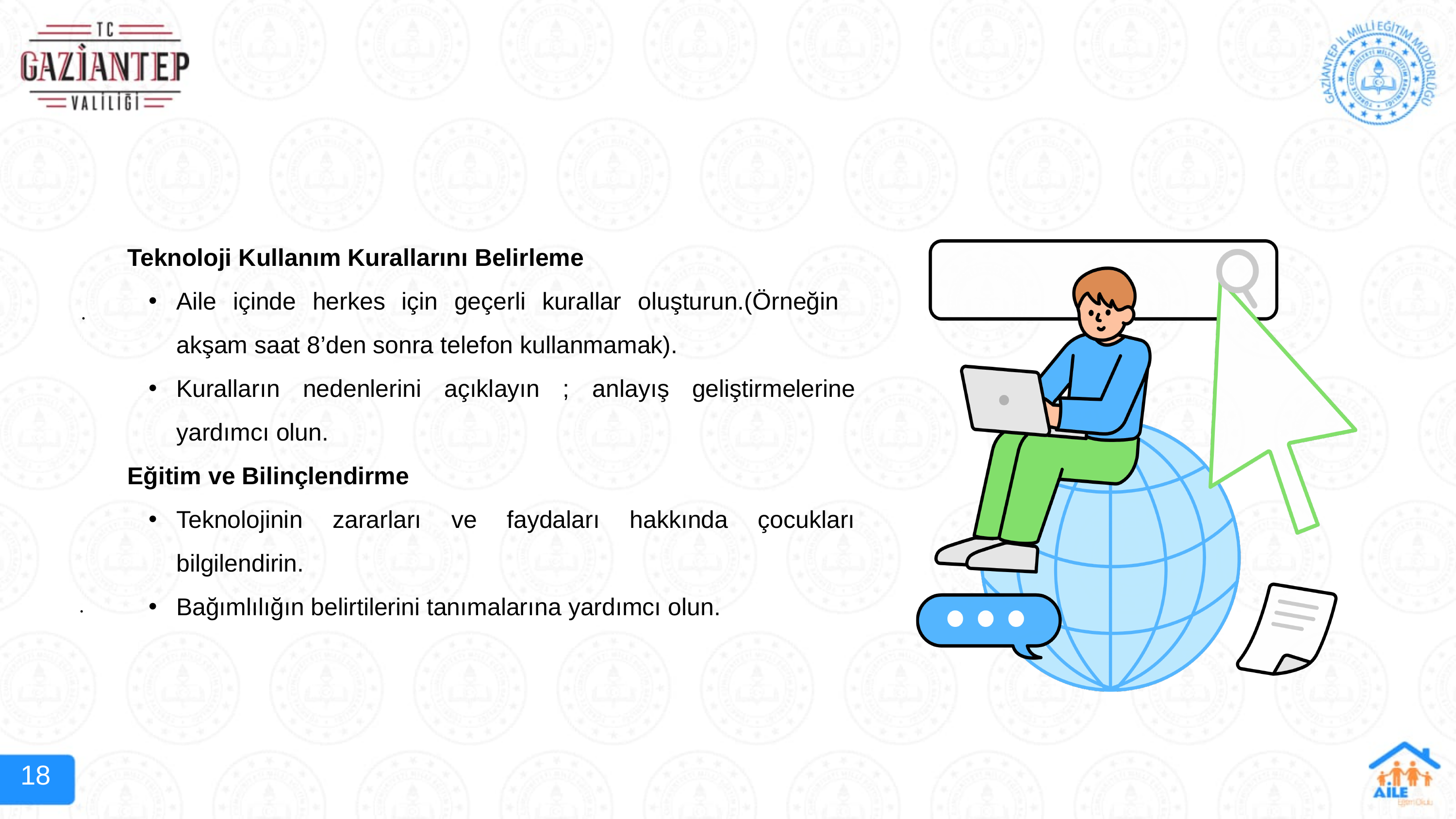

Teknoloji Kullanım Kurallarını Belirleme
Aile içinde herkes için geçerli kurallar oluşturun.(Örneğin  akşam saat 8’den sonra telefon kullanmamak).
Kuralların nedenlerini açıklayın ; anlayış geliştirmelerine yardımcı olun.
Eğitim ve Bilinçlendirme
Teknolojinin zararları ve faydaları hakkında çocukları bilgilendirin.
Bağımlılığın belirtilerini tanımalarına yardımcı olun.

.
.
18